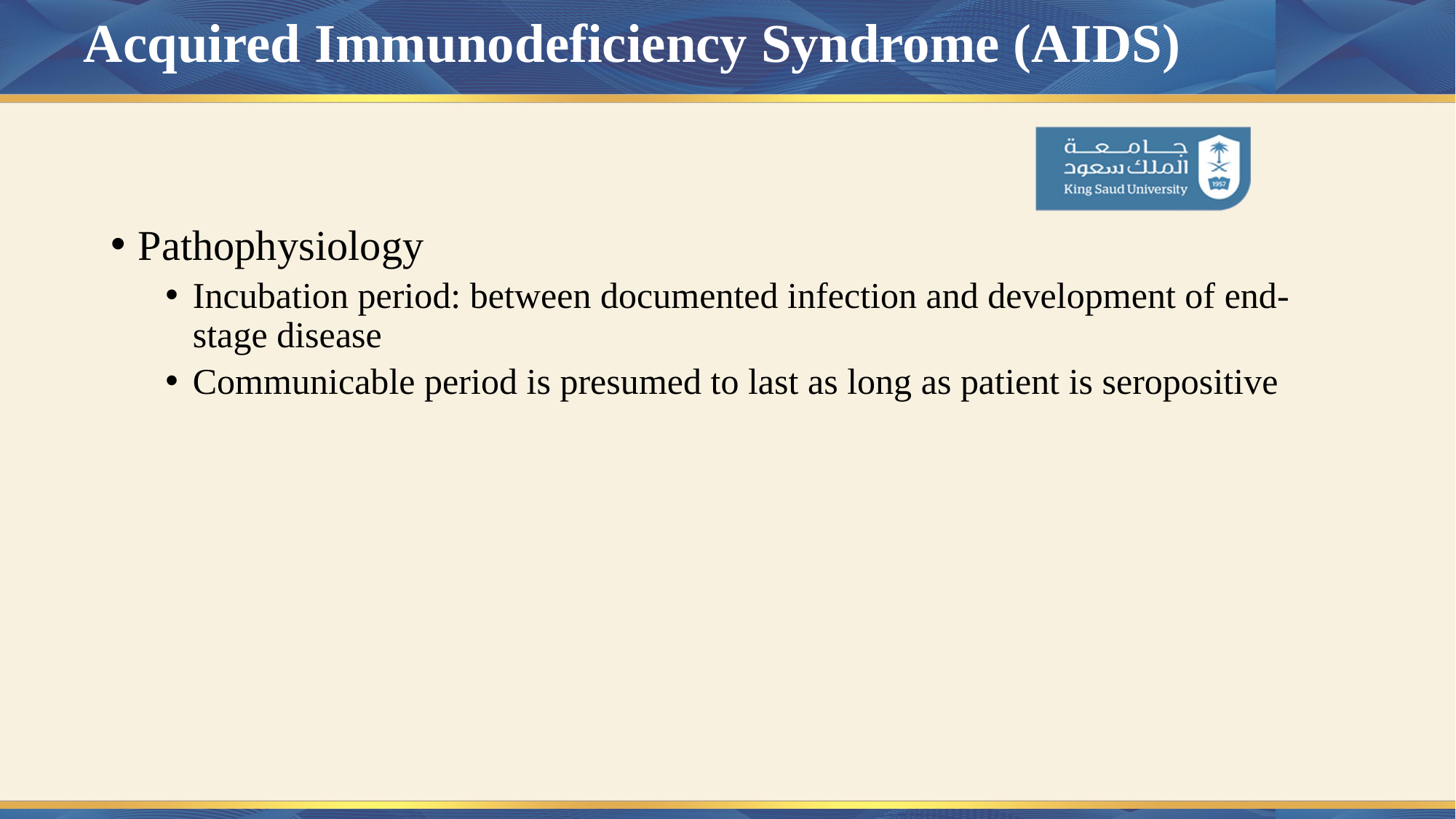

# Acquired Immunodeficiency Syndrome (AIDS)
Pathophysiology
Incubation period: between documented infection and development of end-stage disease
Communicable period is presumed to last as long as patient is seropositive